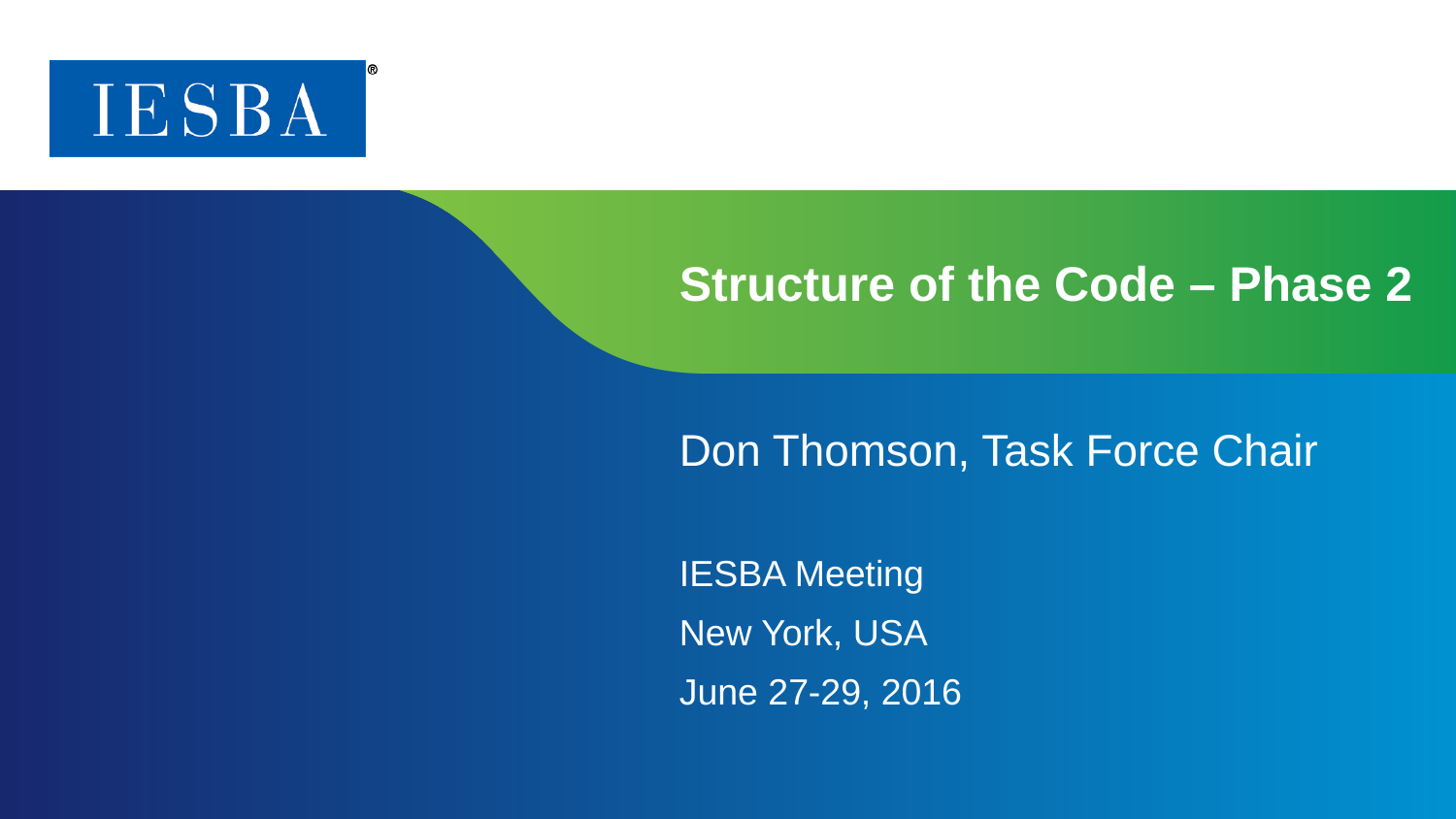

# Structure of the Code – Phase 2
Don Thomson, Task Force Chair

IESBA Meeting
New York, USA
June 27-29, 2016